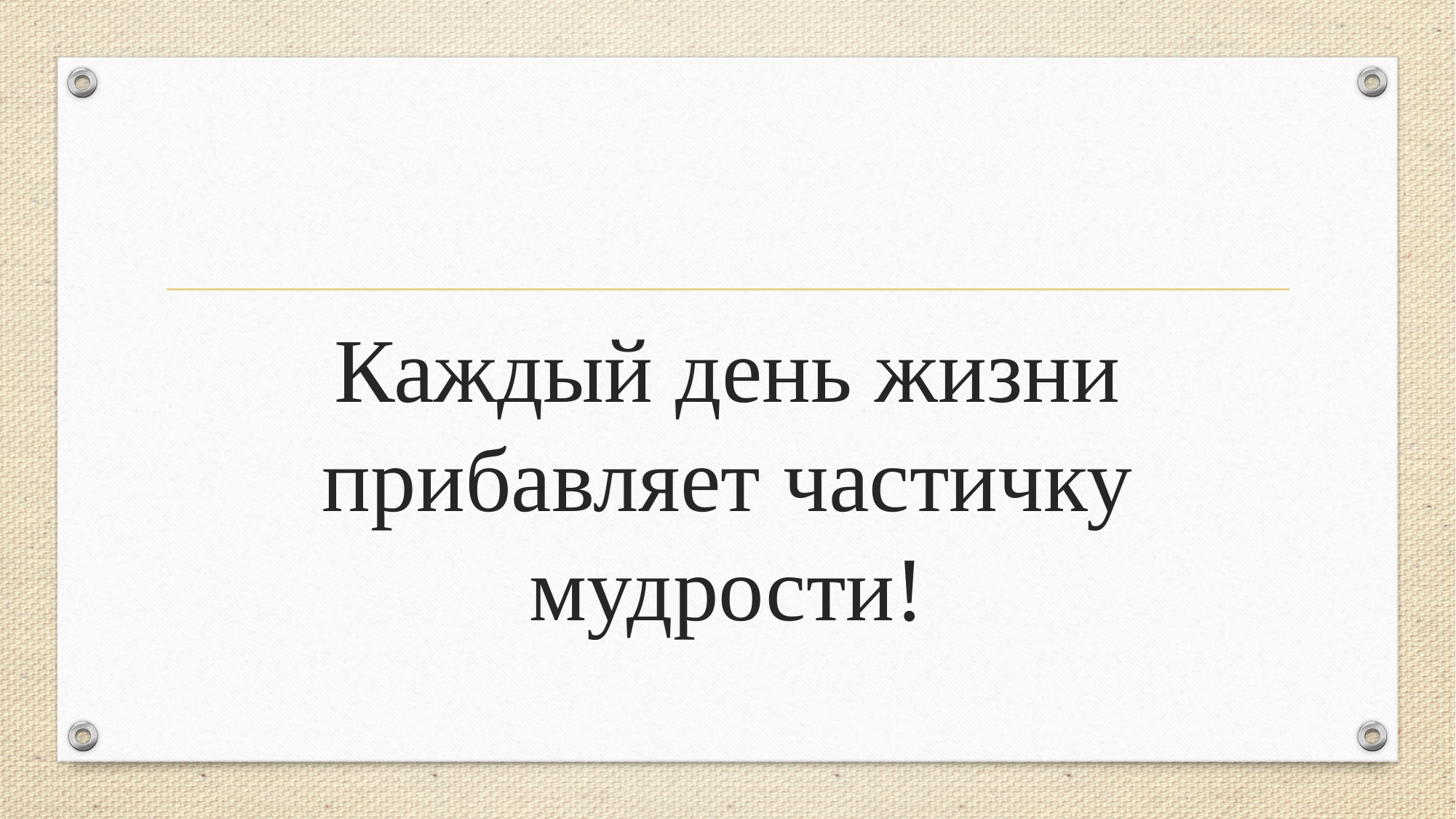

#
Каждый день жизни прибавляет частичку мудрости!